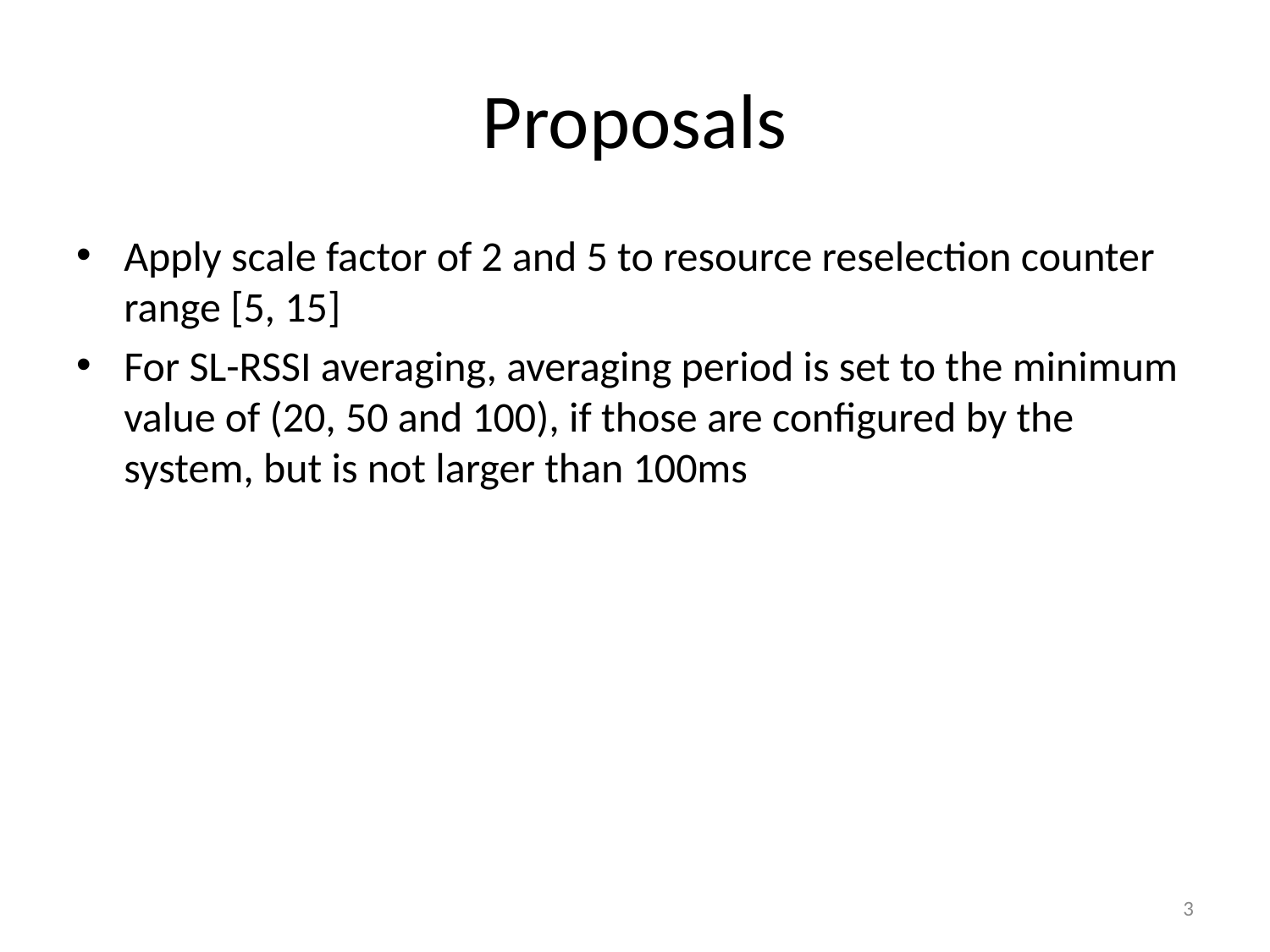

# Proposals
Apply scale factor of 2 and 5 to resource reselection counter range [5, 15]
For SL-RSSI averaging, averaging period is set to the minimum value of (20, 50 and 100), if those are configured by the system, but is not larger than 100ms

3